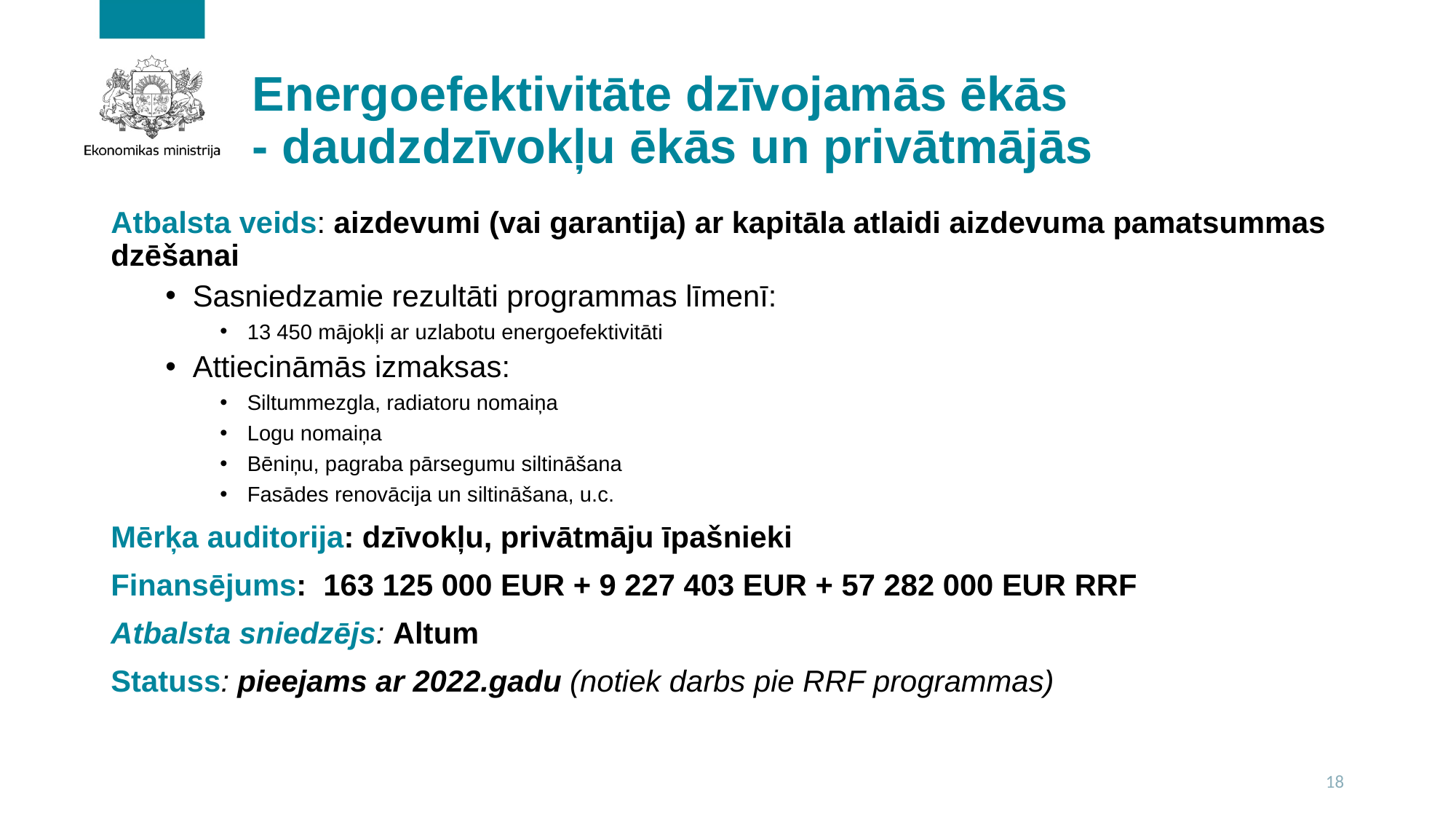

# Energoefektivitāte dzīvojamās ēkās - daudzdzīvokļu ēkās un privātmājās
Atbalsta veids: aizdevumi (vai garantija) ar kapitāla atlaidi aizdevuma pamatsummas dzēšanai
Sasniedzamie rezultāti programmas līmenī:
13 450 mājokļi ar uzlabotu energoefektivitāti
Attiecināmās izmaksas:
Siltummezgla, radiatoru nomaiņa
Logu nomaiņa
Bēniņu, pagraba pārsegumu siltināšana
Fasādes renovācija un siltināšana, u.c.
Mērķa auditorija: dzīvokļu, privātmāju īpašnieki
Finansējums:  163 125 000 EUR + 9 227 403 EUR + 57 282 000 EUR RRF
Atbalsta sniedzējs: Altum
Statuss: pieejams ar 2022.gadu (notiek darbs pie RRF programmas)
18